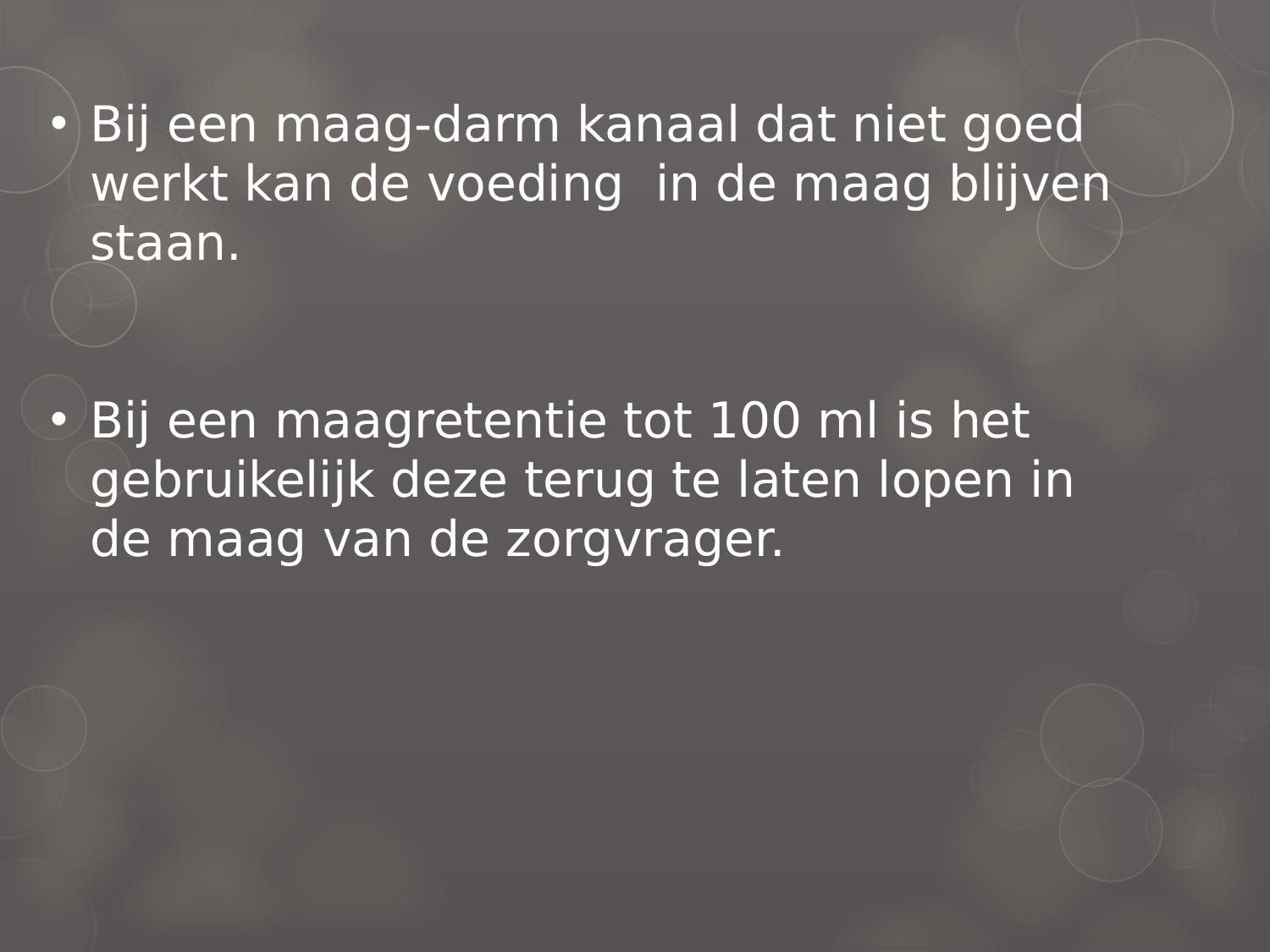

Bij een maag-darm kanaal dat niet goed werkt kan de voeding  in de maag blijven staan.

Bij een maagretentie tot 100 ml is het gebruikelijk deze terug te laten lopen in de maag van de zorgvrager.